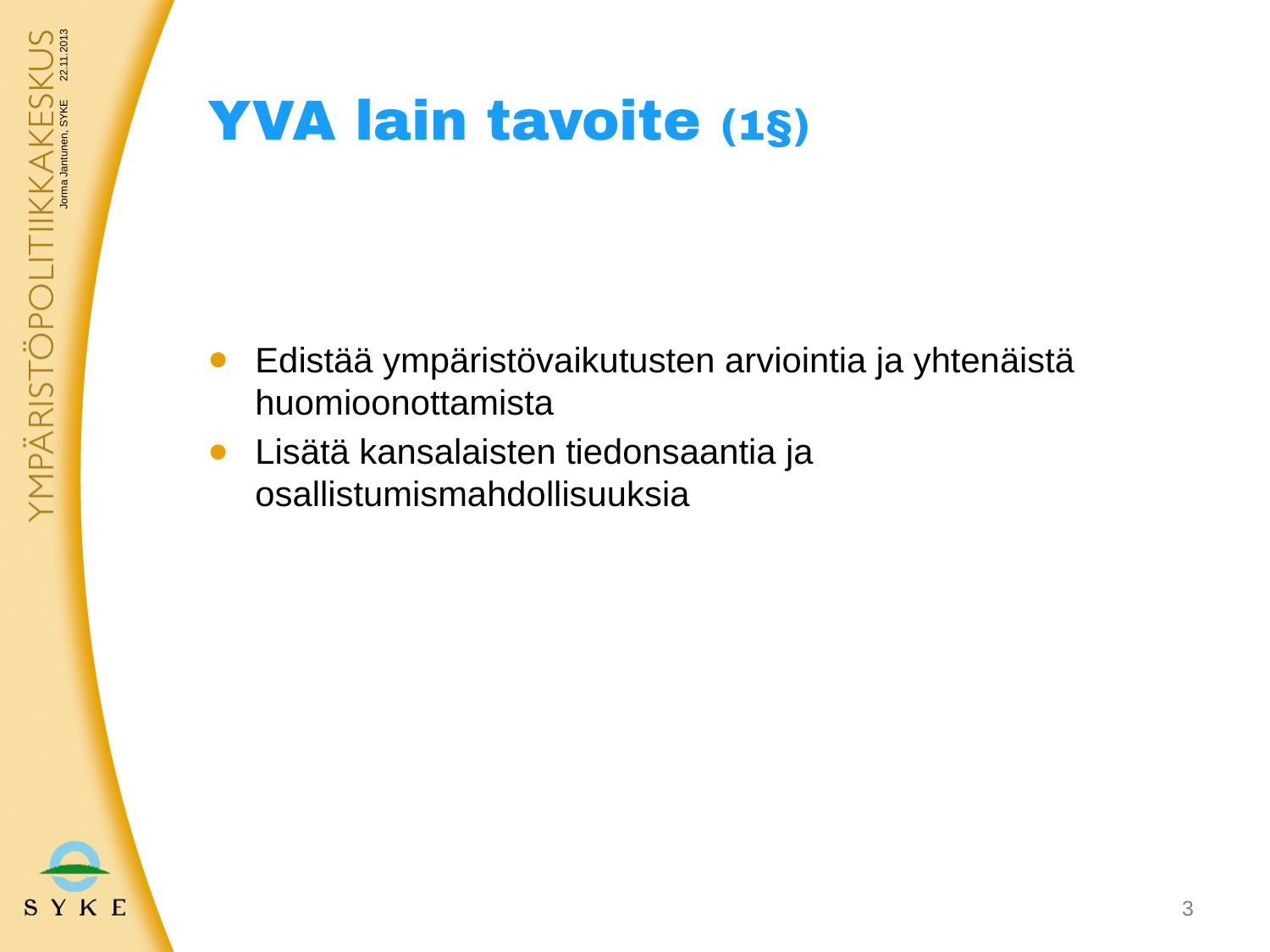

# YVA lain tavoite (1§)
22.11.2013
Jorma Jantunen, SYKE
Edistää ympäristövaikutusten arviointia ja yhtenäistä huomioonottamista
Lisätä kansalaisten tiedonsaantia ja osallistumismahdollisuuksia
3